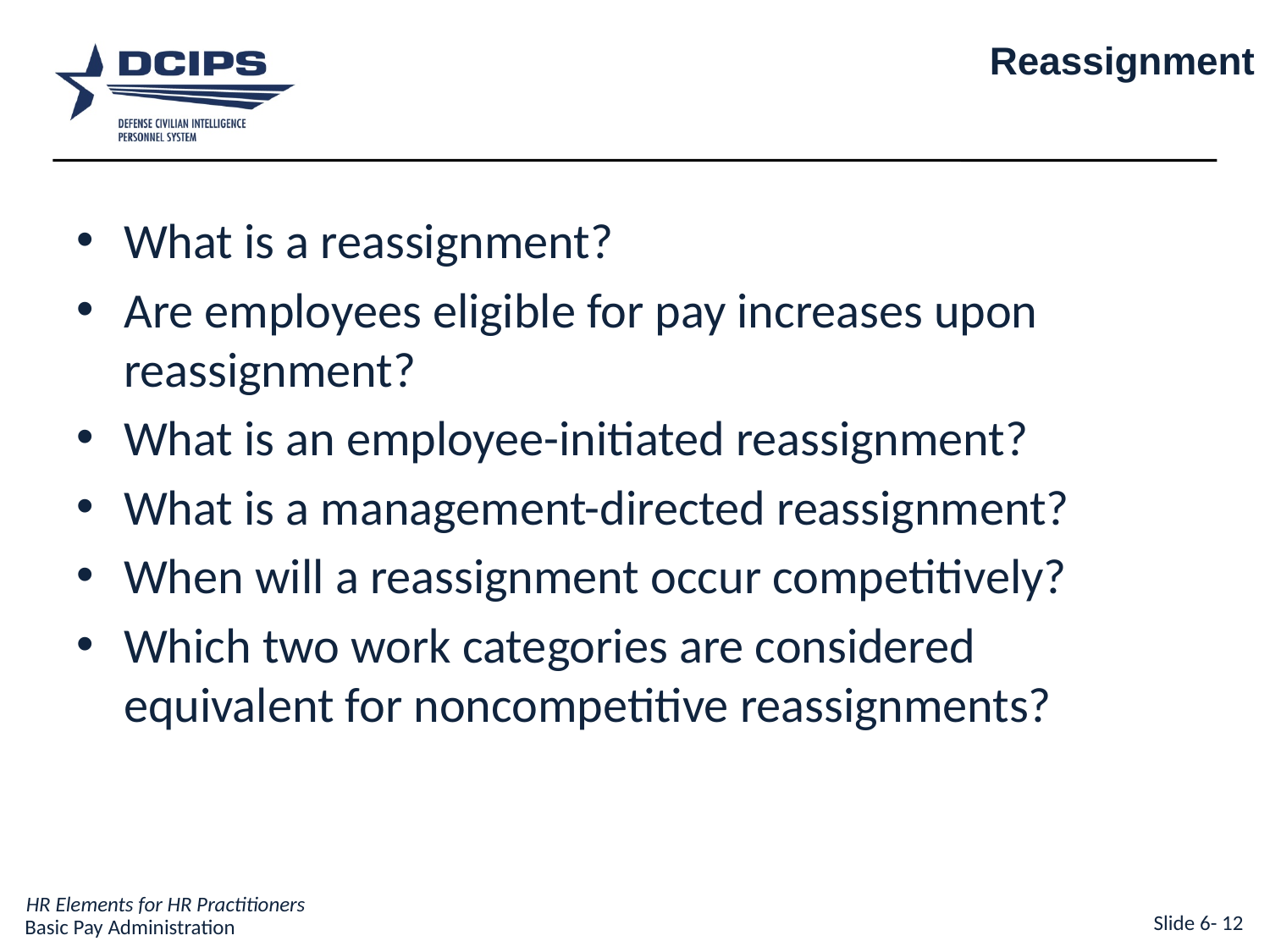

Reassignment
What is a reassignment?
Are employees eligible for pay increases upon reassignment?
What is an employee-initiated reassignment?
What is a management-directed reassignment?
When will a reassignment occur competitively?
Which two work categories are considered equivalent for noncompetitive reassignments?
Slide 6- 12
Basic Pay Administration